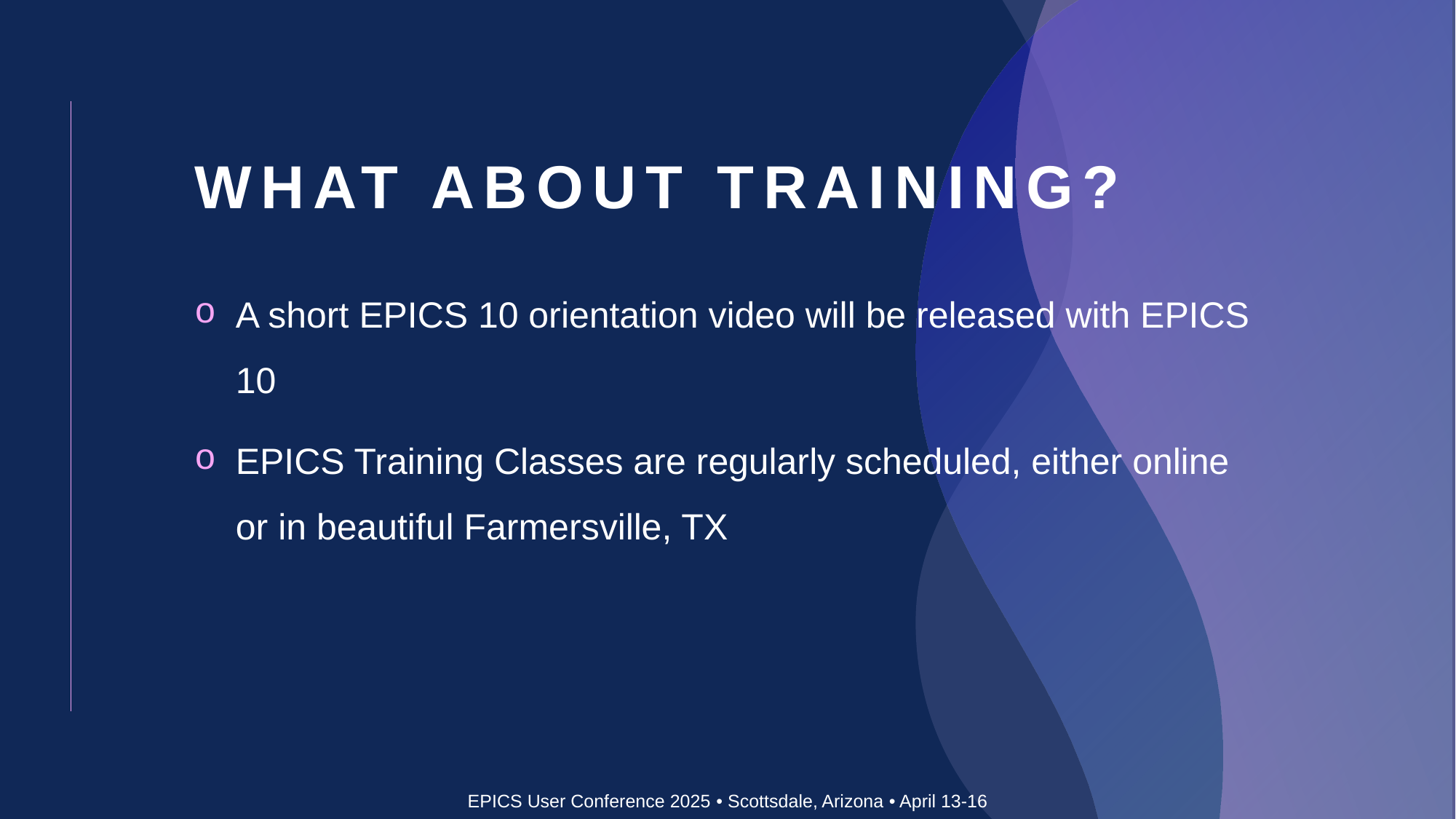

# What about training?
A short EPICS 10 orientation video will be released with EPICS 10
EPICS Training Classes are regularly scheduled, either online or in beautiful Farmersville, TX